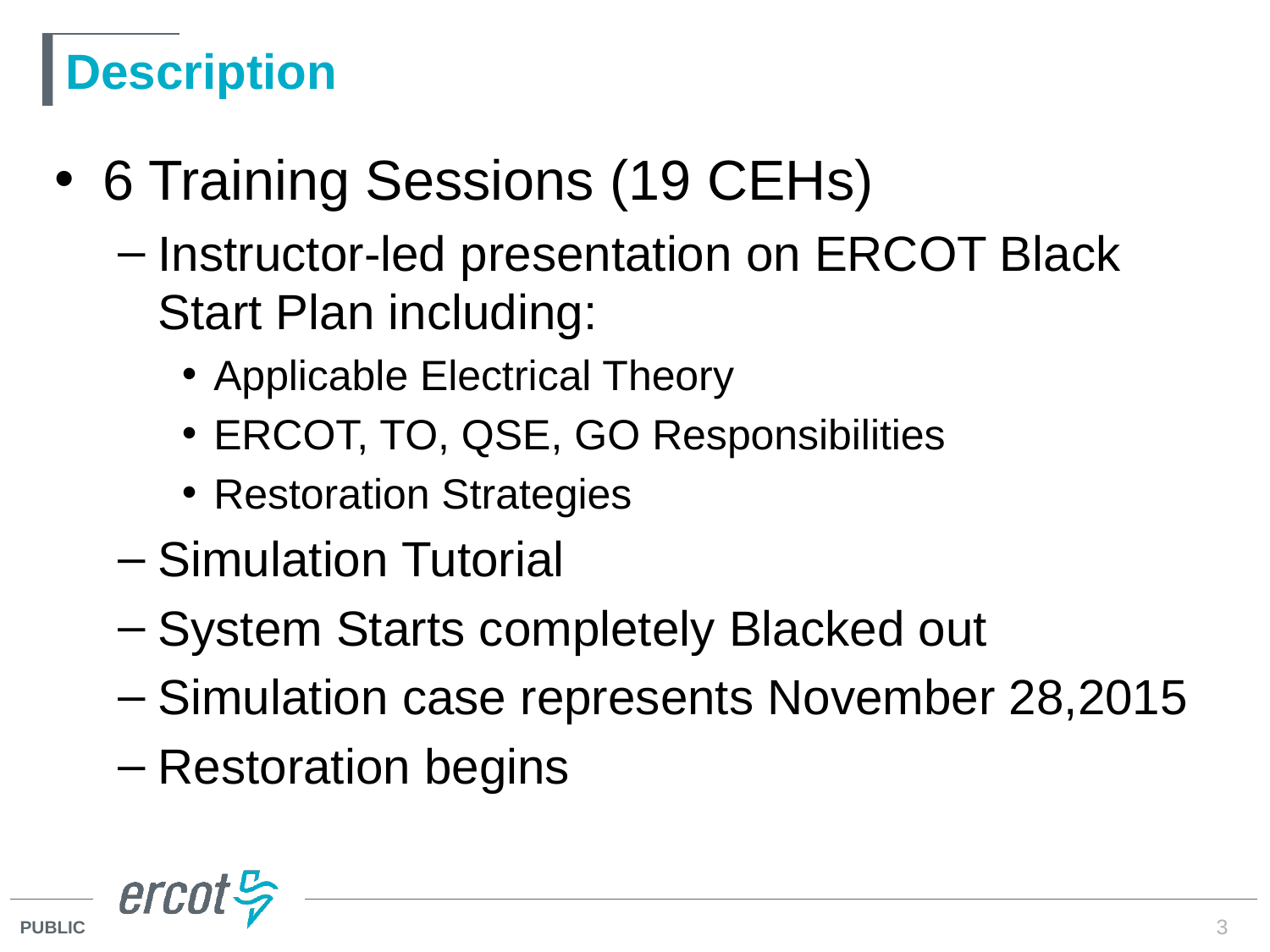

# Description
6 Training Sessions (19 CEHs)
Instructor-led presentation on ERCOT Black Start Plan including:
Applicable Electrical Theory
ERCOT, TO, QSE, GO Responsibilities
Restoration Strategies
Simulation Tutorial
System Starts completely Blacked out
Simulation case represents November 28,2015
Restoration begins
3